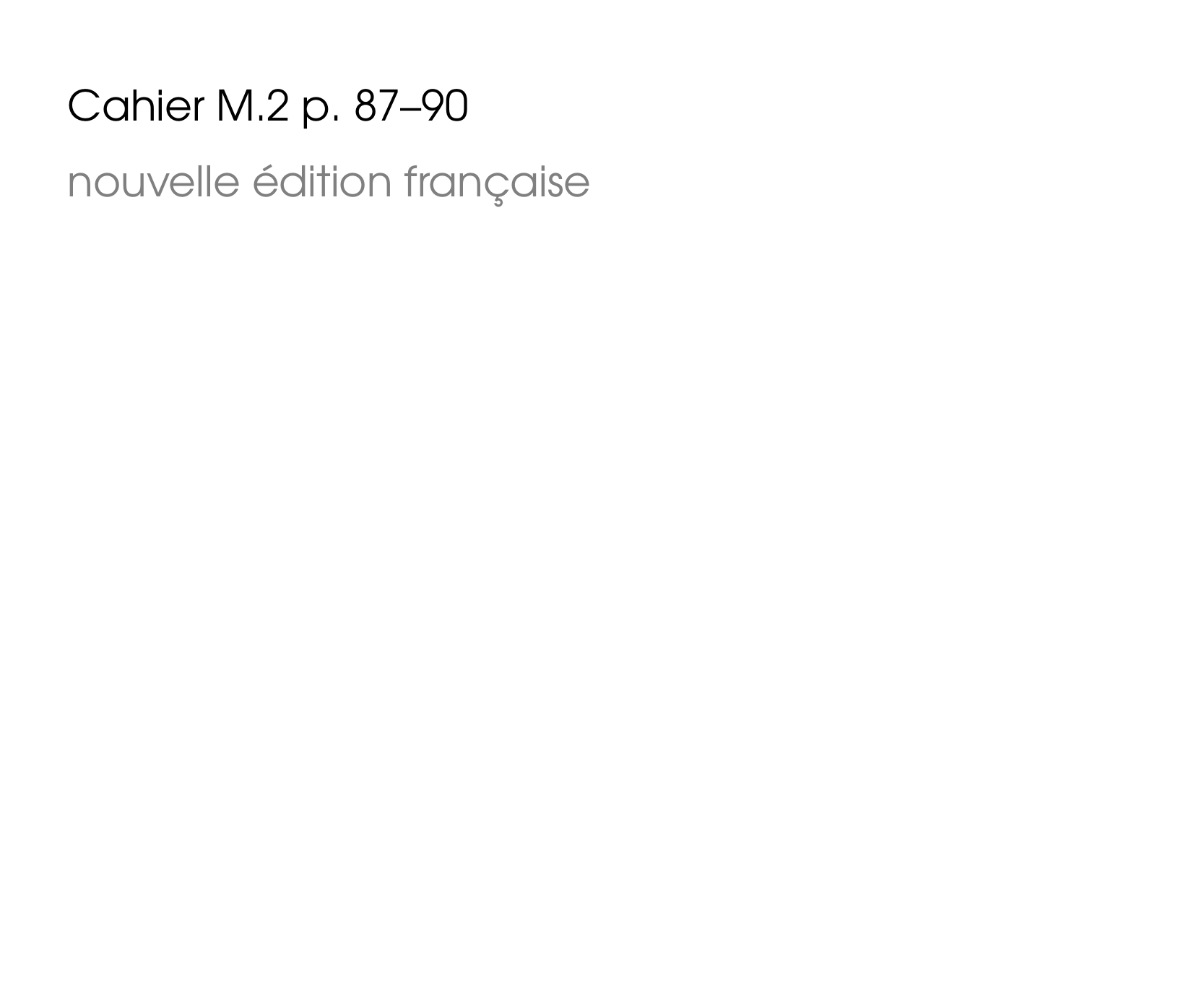

Cahier M.2 p. 87–90
nouvelle édition française